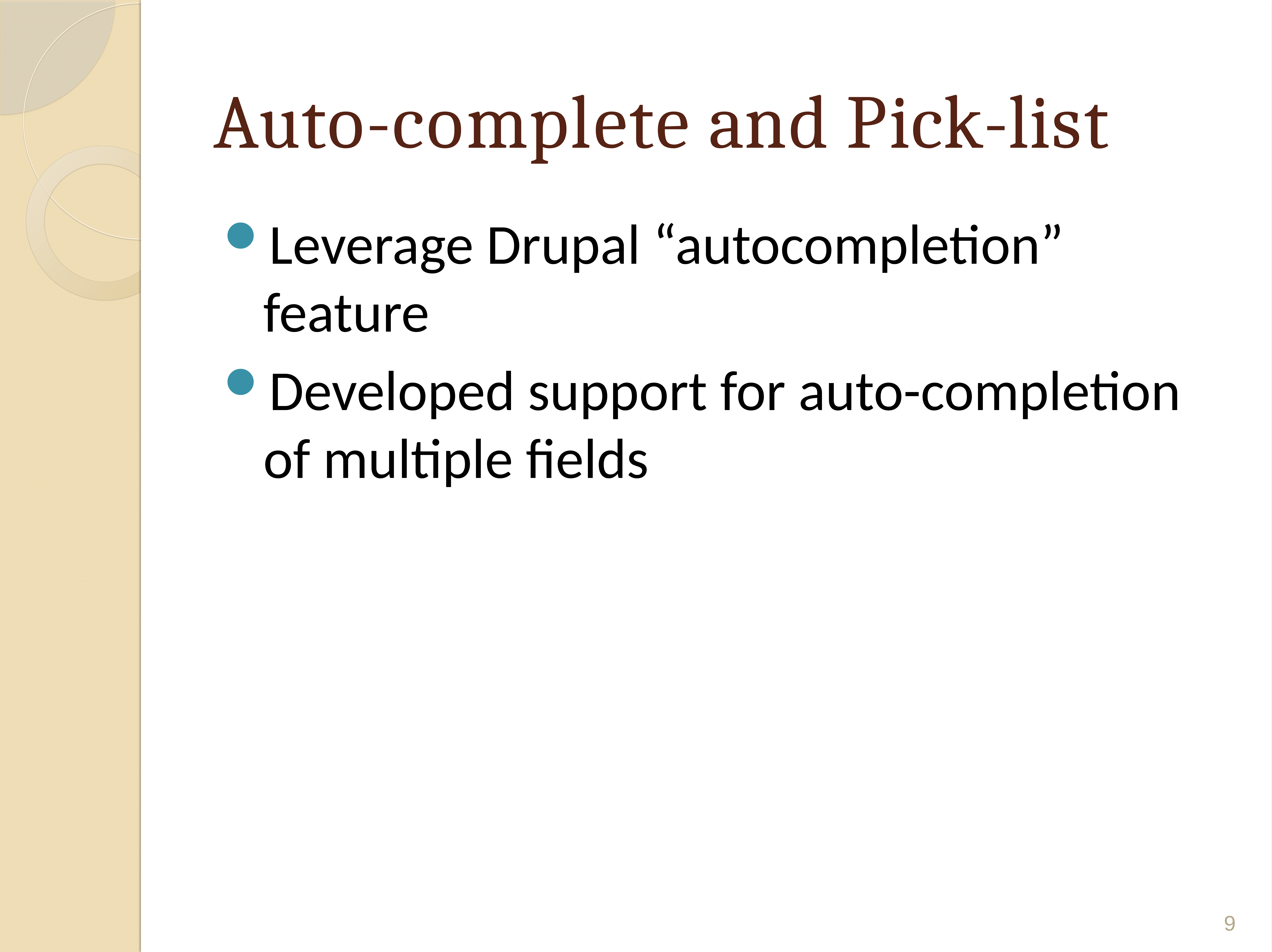

# Auto-complete and Pick-list
Leverage Drupal “autocompletion” feature
Developed support for auto-completion of multiple fields
9